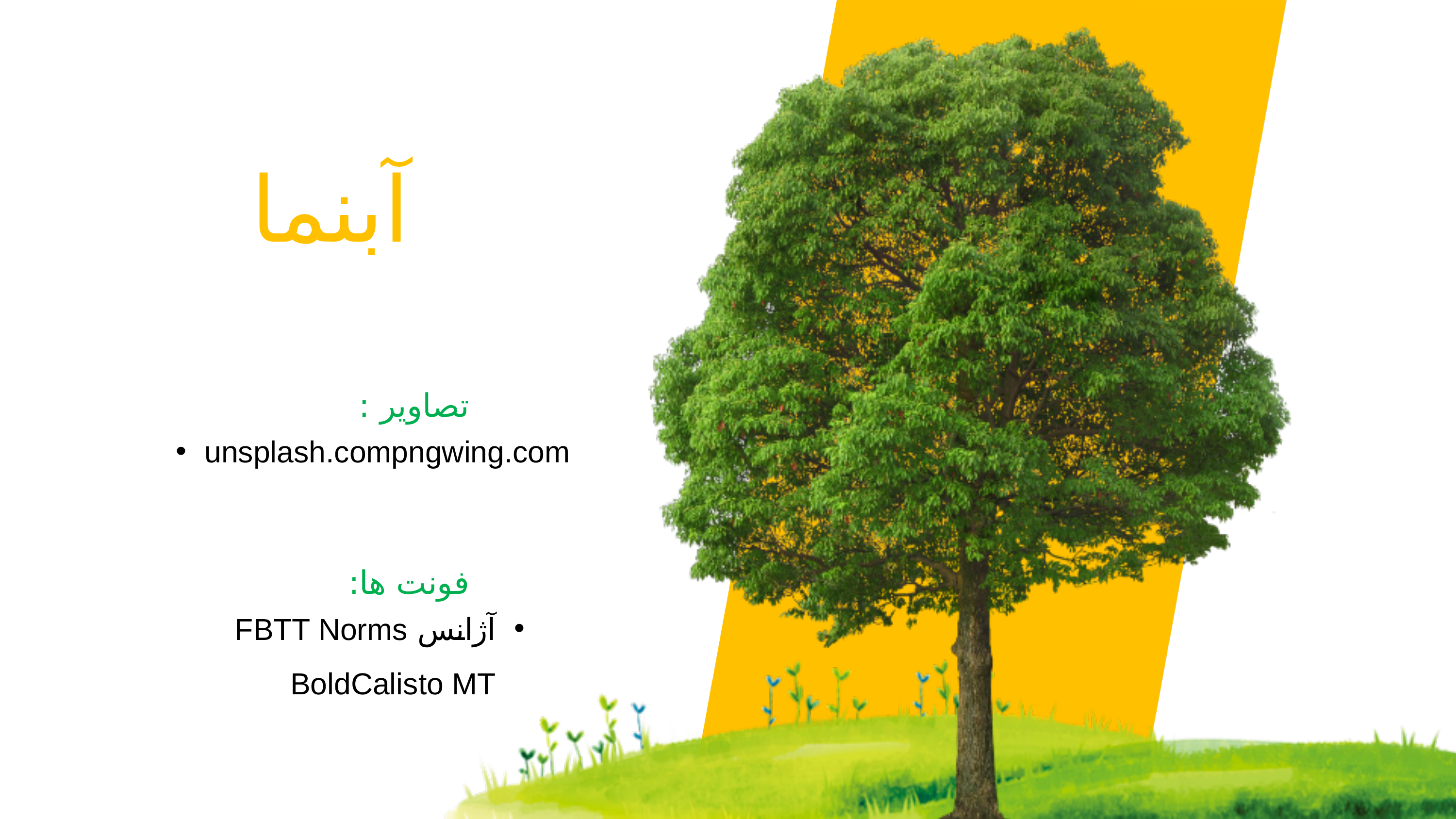

آبنما
تصاویر :
unsplash.compngwing.com
فونت ها:
آژانس FBTT Norms BoldCalisto MT